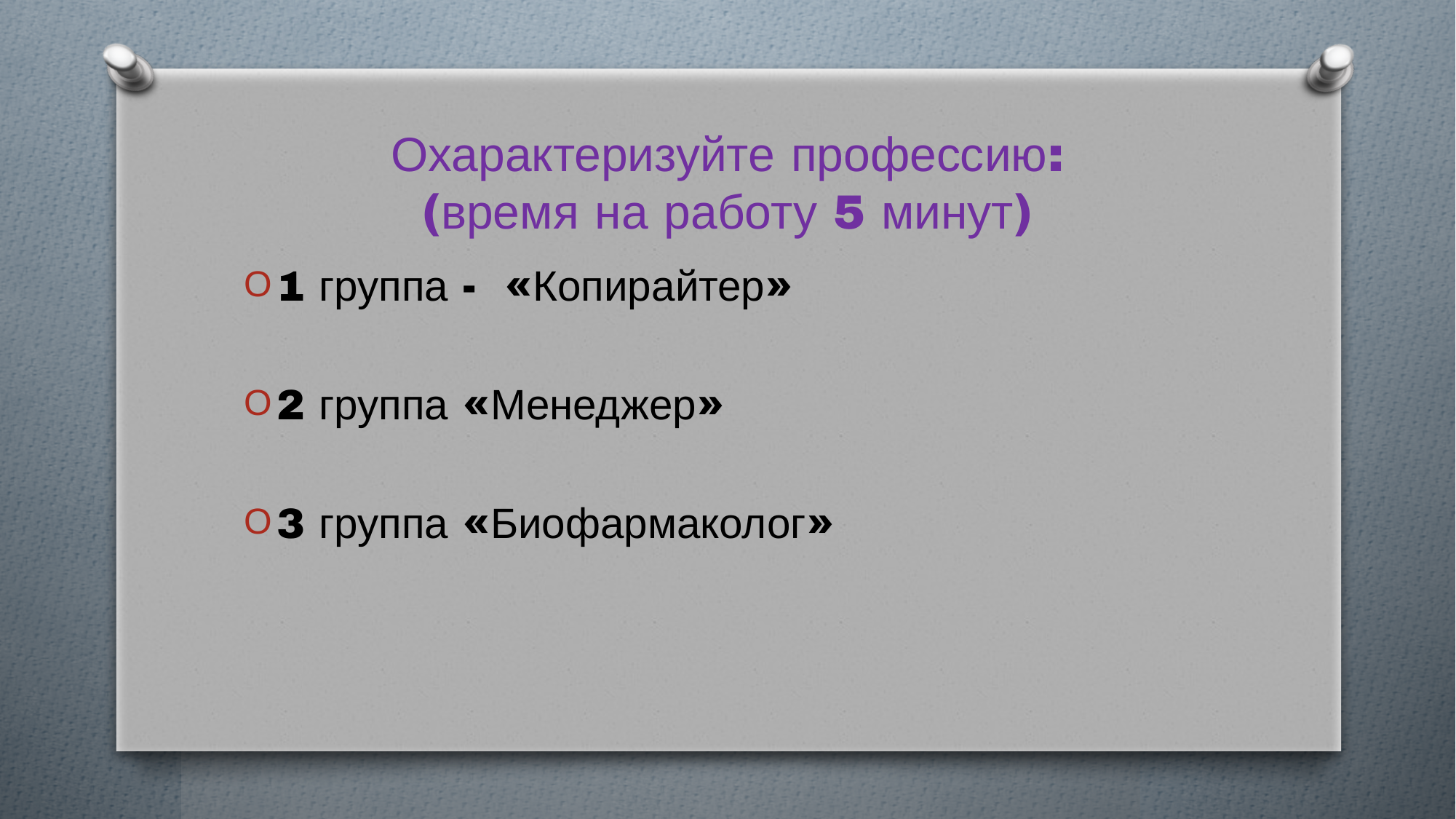

# Охарактеризуйте профессию: (время на работу 5 минут)
1 группа -  «Копирайтер»

2 группа «Менеджер»

3 группа «Биофармаколог»